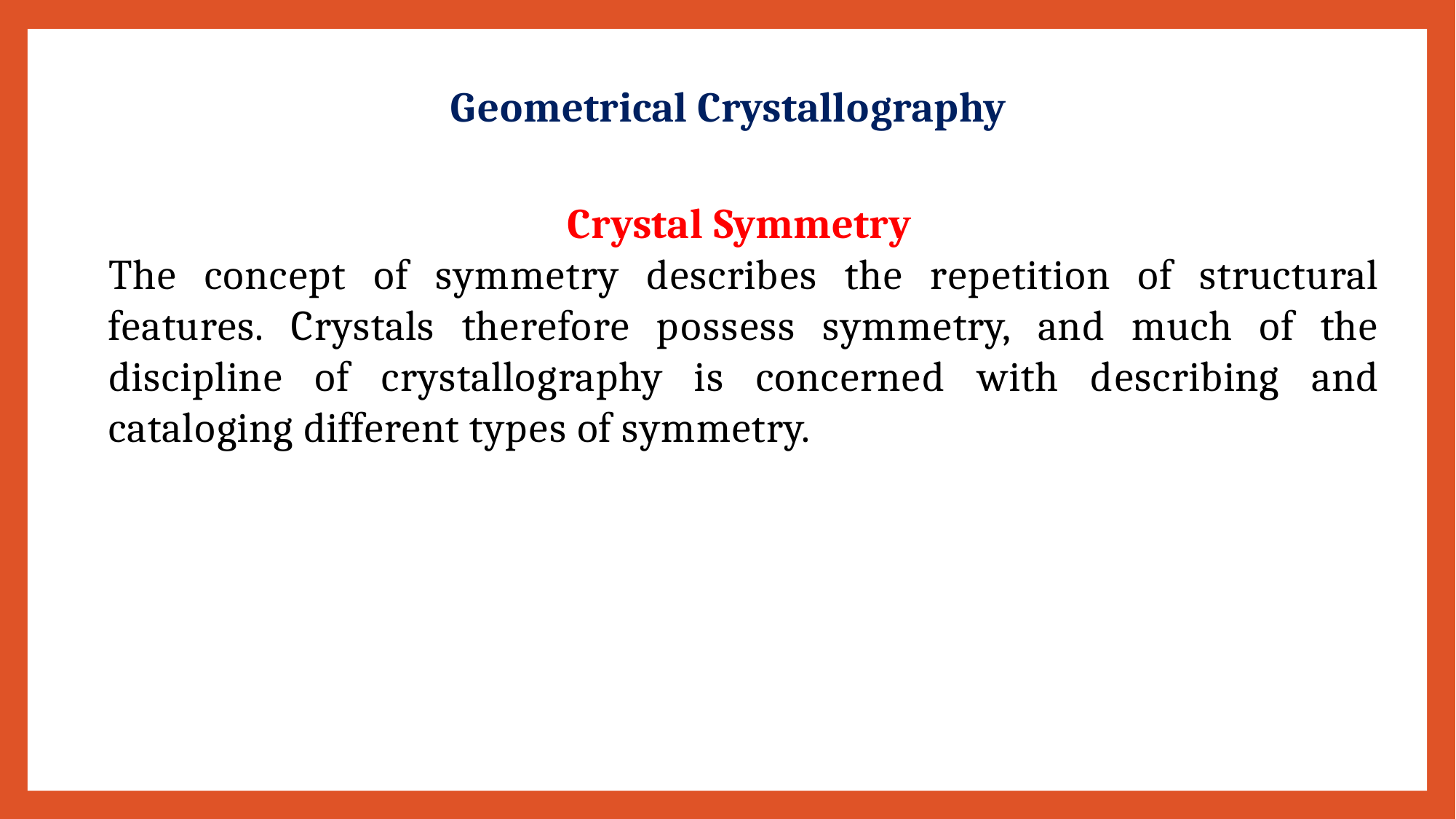

Geometrical Crystallography
Crystal Symmetry
The concept of symmetry describes the repetition of structural features. Crystals therefore possess symmetry, and much of the discipline of crystallography is concerned with describing and cataloging different types of symmetry.